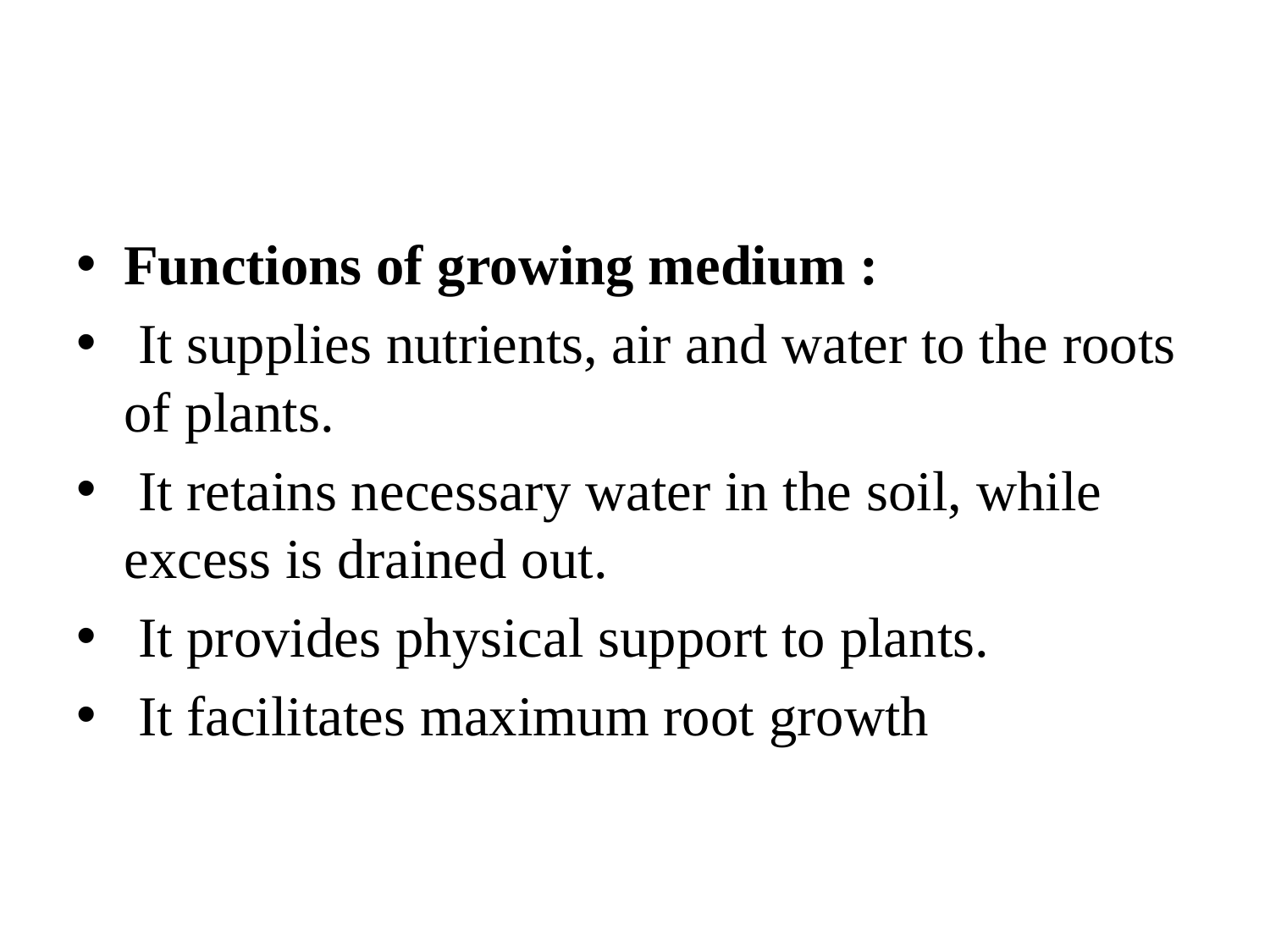

#
Functions of growing medium :
 It supplies nutrients, air and water to the roots of plants.
 It retains necessary water in the soil, while excess is drained out.
 It provides physical support to plants.
 It facilitates maximum root growth